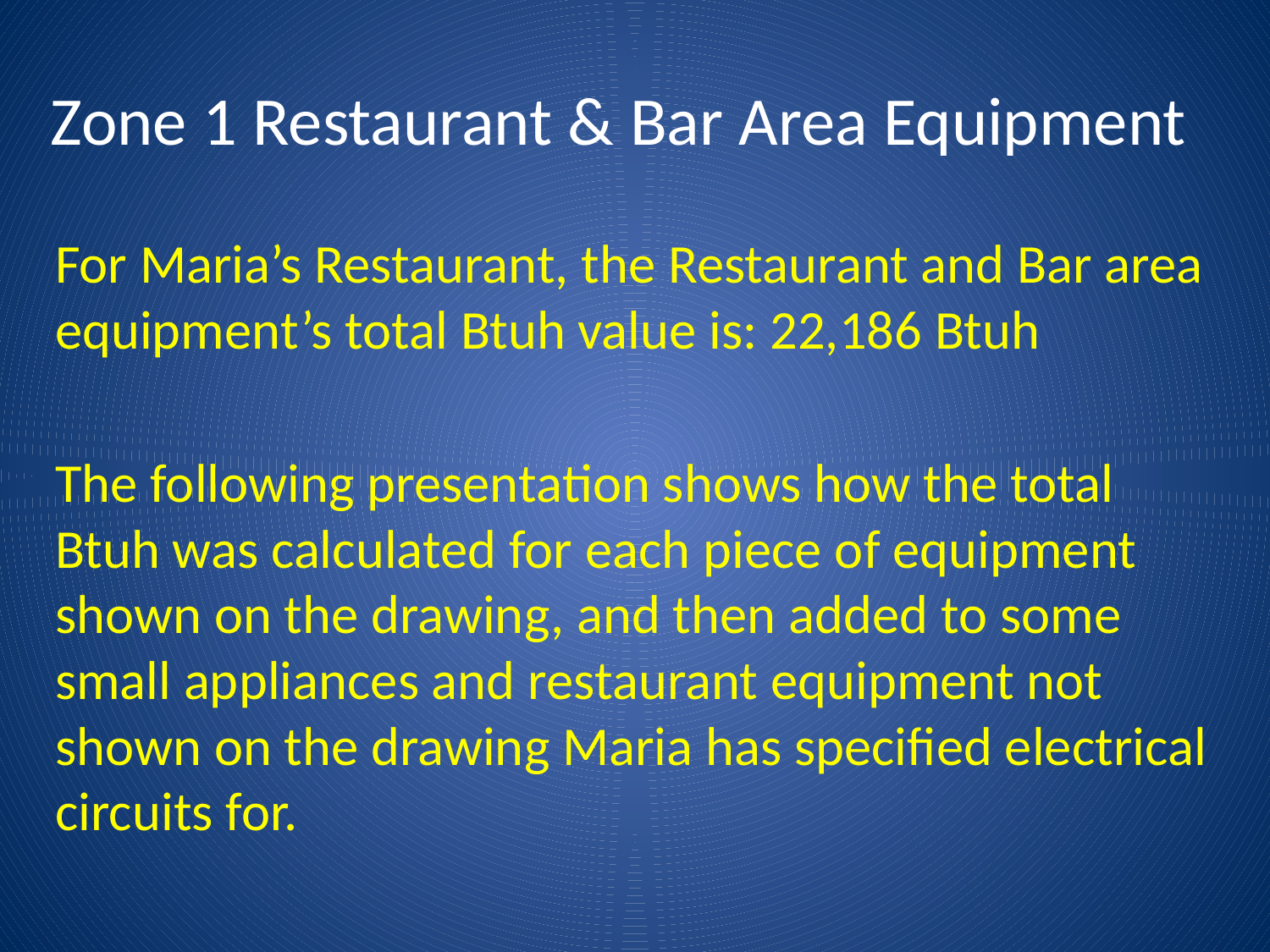

# Zone 1 Restaurant & Bar Area Equipment
For Maria’s Restaurant, the Restaurant and Bar area equipment’s total Btuh value is: 22,186 Btuh

The following presentation shows how the total Btuh was calculated for each piece of equipment shown on the drawing, and then added to some small appliances and restaurant equipment not shown on the drawing Maria has specified electrical circuits for.